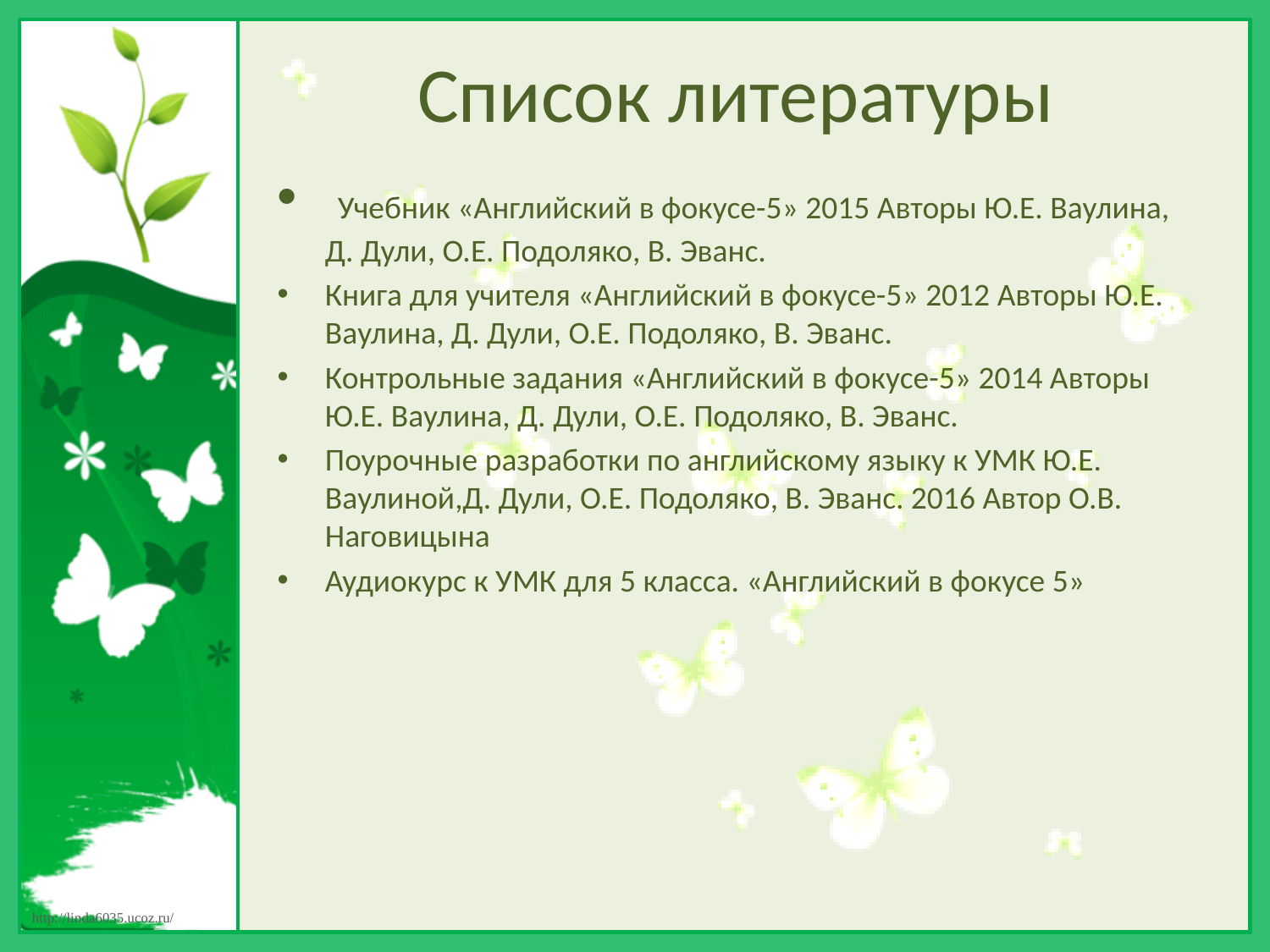

# Список литературы
 Учебник «Английский в фокусе-5» 2015 Авторы Ю.Е. Ваулина, Д. Дули, О.Е. Подоляко, В. Эванс.
Книга для учителя «Английский в фокусе-5» 2012 Авторы Ю.Е. Ваулина, Д. Дули, О.Е. Подоляко, В. Эванс.
Контрольные задания «Английский в фокусе-5» 2014 Авторы Ю.Е. Ваулина, Д. Дули, О.Е. Подоляко, В. Эванс.
Поурочные разработки по английскому языку к УМК Ю.Е. Ваулиной,Д. Дули, О.Е. Подоляко, В. Эванс. 2016 Автор О.В. Наговицына
Аудиокурс к УМК для 5 класса. «Английский в фокусе 5»